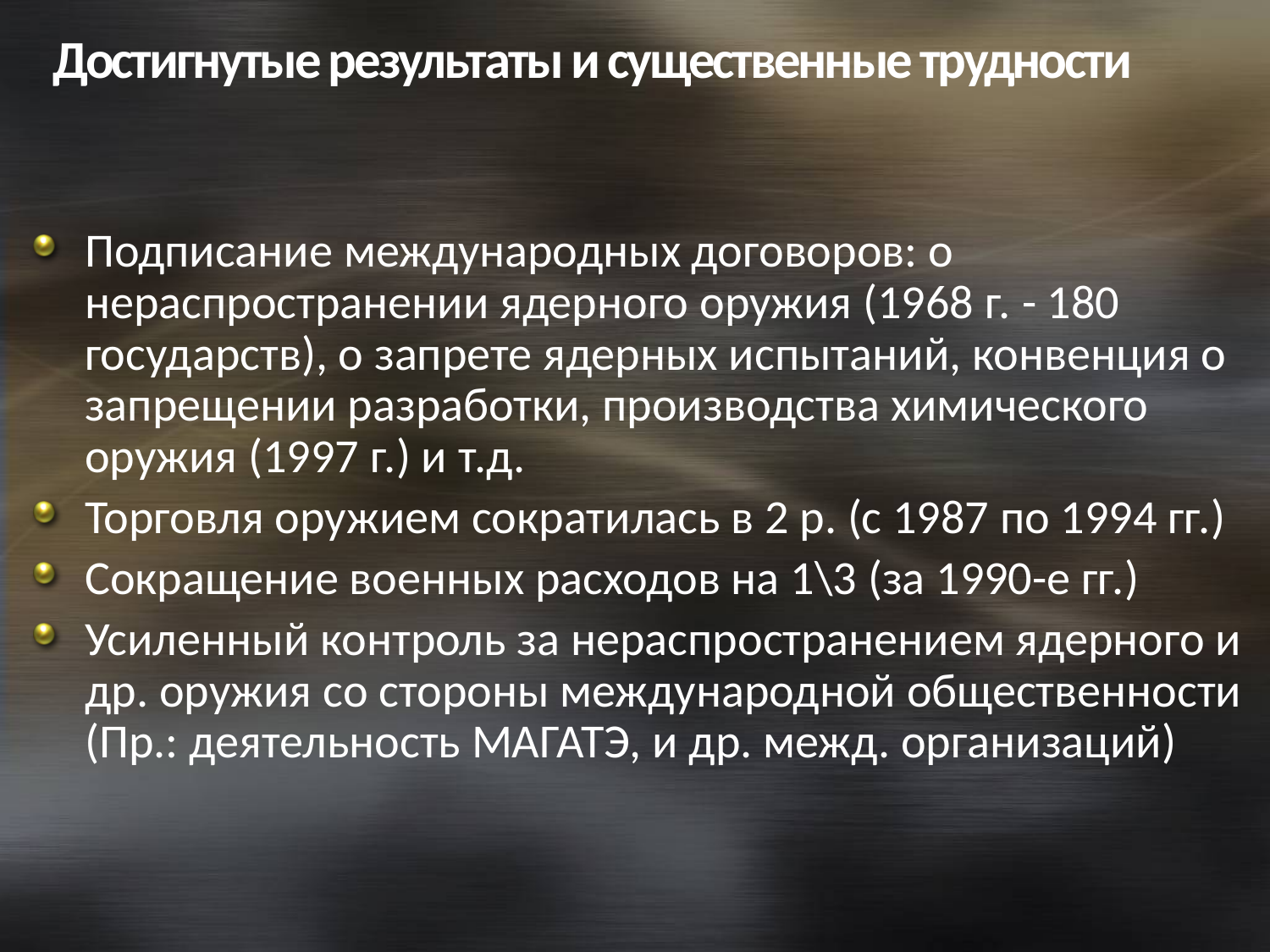

# Достигнутые результаты и существенные трудности
Подписание международных договоров: о нераспространении ядерного оружия (1968 г. - 180 государств), о запрете ядерных испытаний, конвенция о запрещении разработки, производства химического оружия (1997 г.) и т.д.
Торговля оружием сократилась в 2 р. (с 1987 по 1994 гг.)
Сокращение военных расходов на 1\3 (за 1990-е гг.)
Усиленный контроль за нераспространением ядерного и др. оружия со стороны международной общественности (Пр.: деятельность МАГАТЭ, и др. межд. организаций)